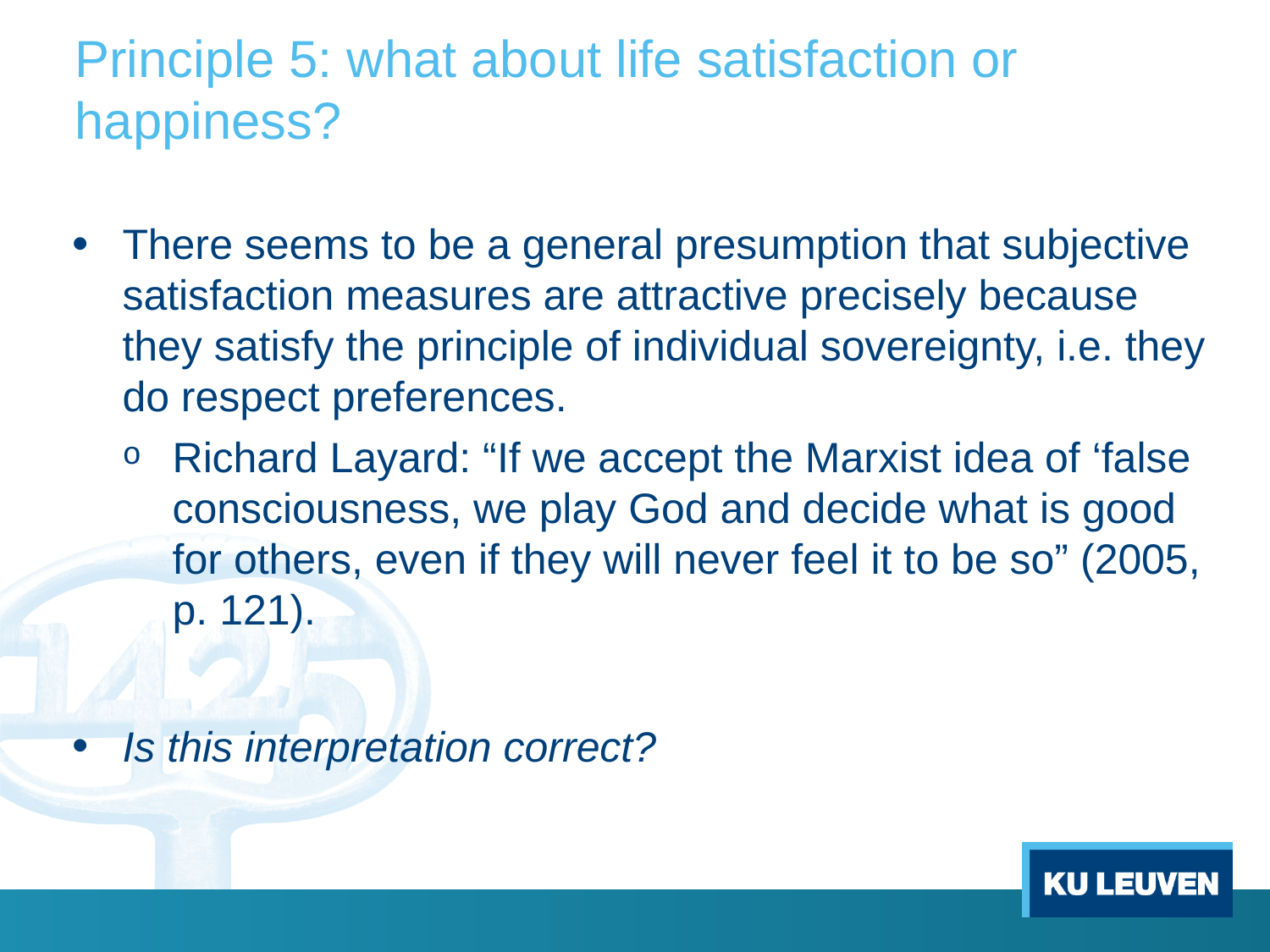

# Principle 5: what about life satisfaction or happiness?

There seems to be a general presumption that subjective satisfaction measures are attractive precisely because they satisfy the principle of individual sovereignty, i.e. they do respect preferences.
Richard Layard: “If we accept the Marxist idea of ‘false consciousness, we play God and decide what is good for others, even if they will never feel it to be so” (2005, p. 121).

Is this interpretation correct?